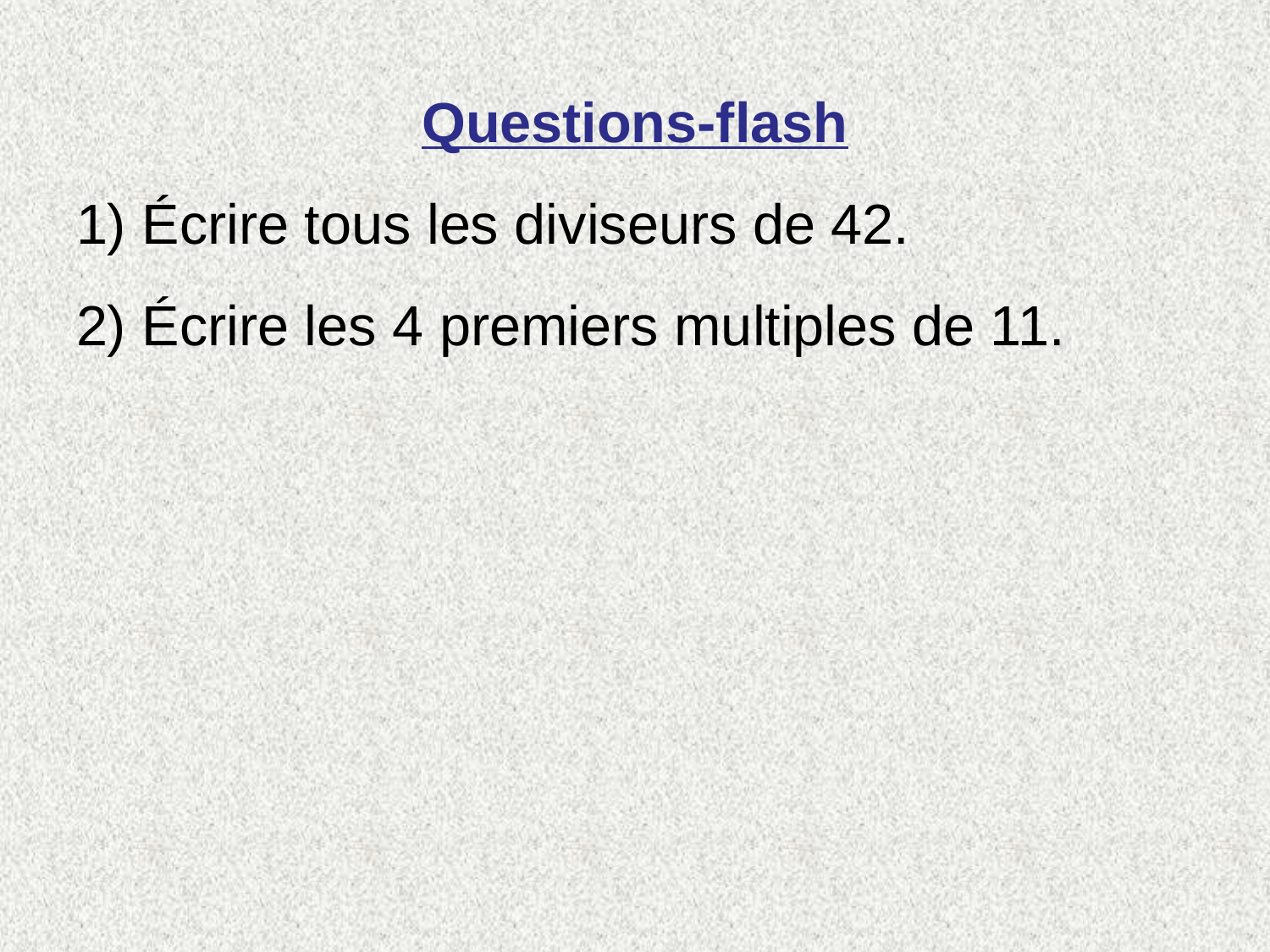

Questions-flash
1) Écrire tous les diviseurs de 42.
2) Écrire les 4 premiers multiples de 11.